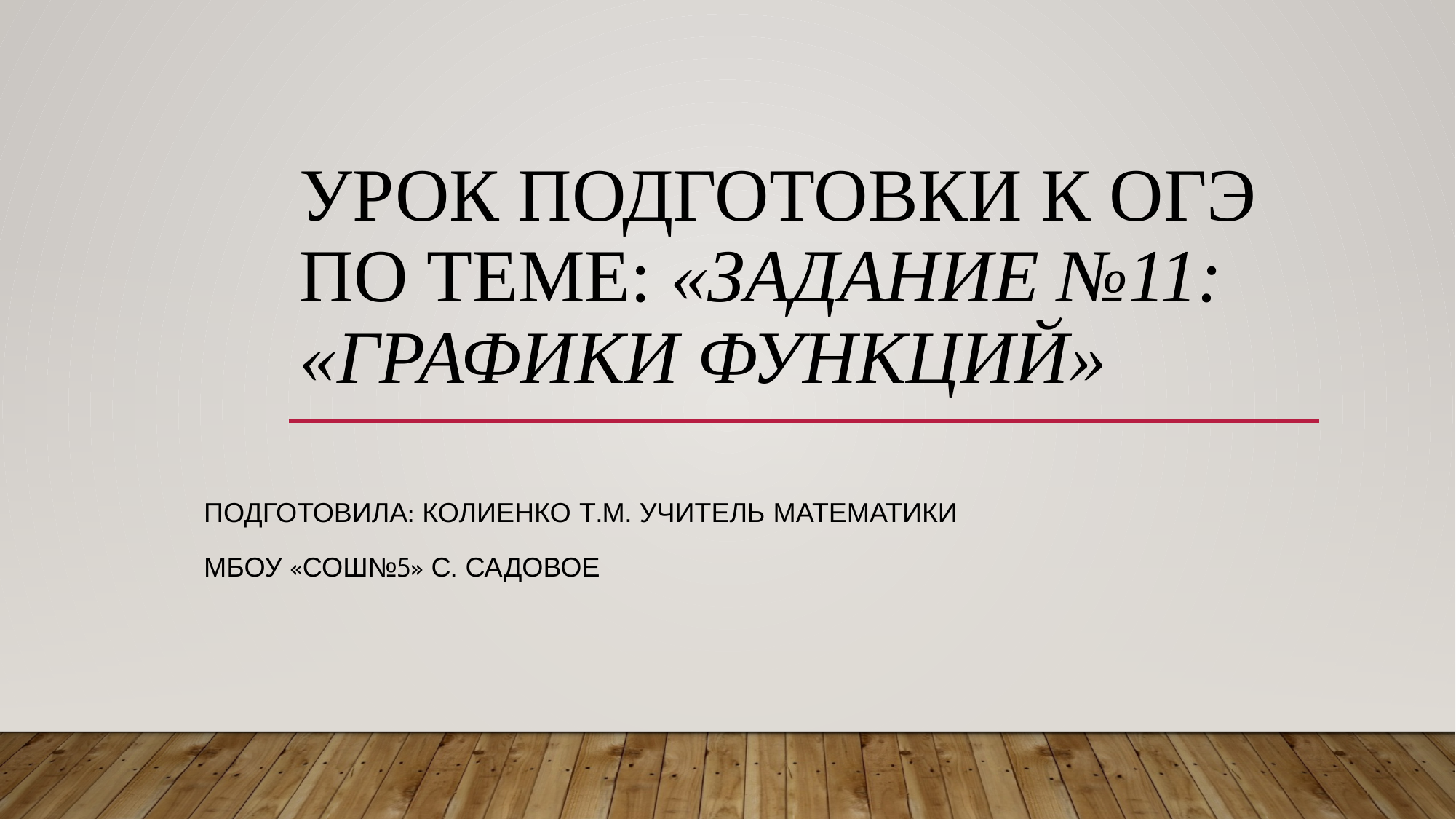

# Урок подготовки к ОГЭ по теме: «Задание №11: «Графики функций»
Подготовила: Колиенко Т.М. учитель математики
МБОУ «СОШ№5» с. Садовое